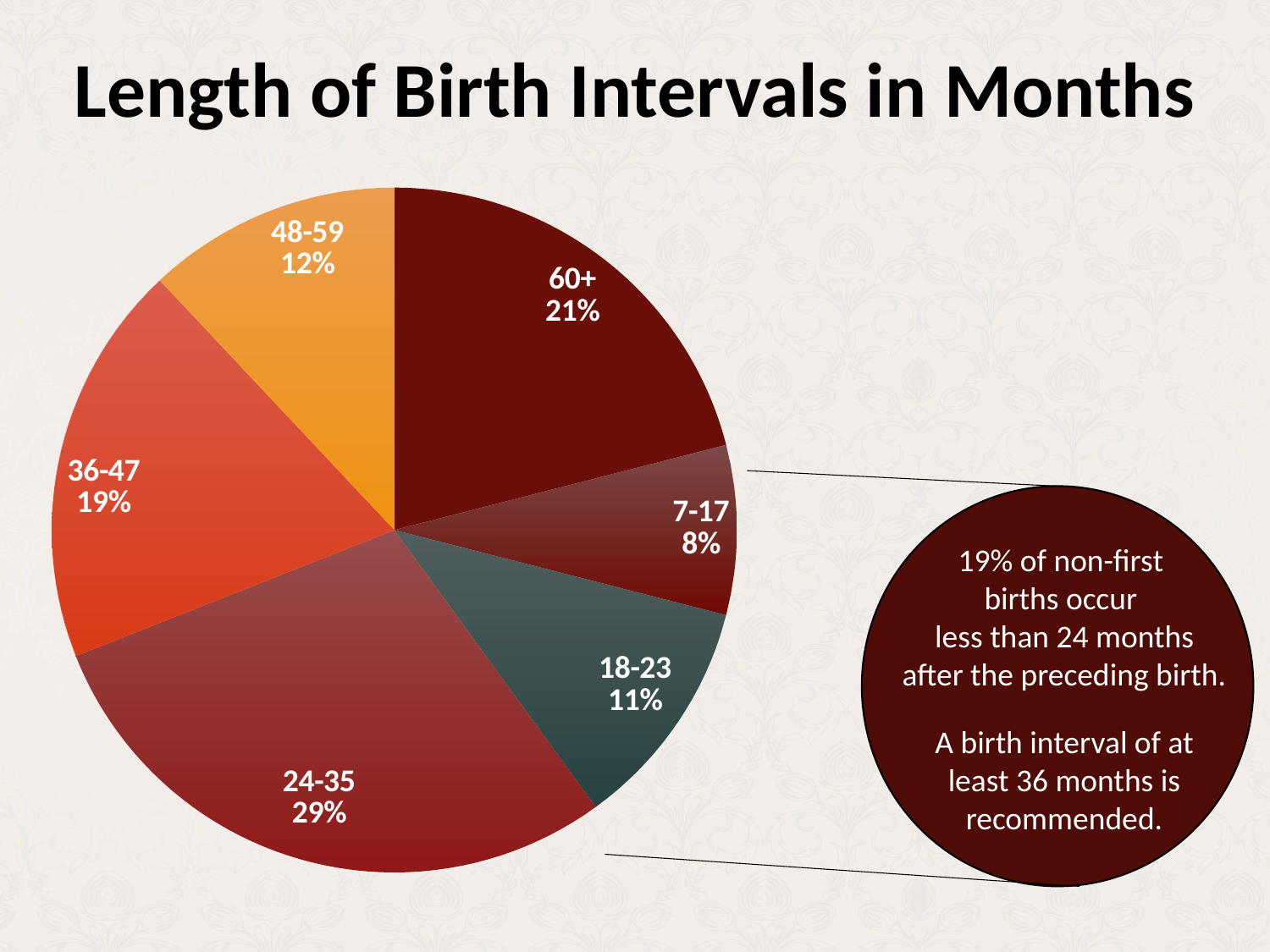

# Length of Birth Intervals in Months

### Chart

| Category | Sales |
|---|---|
| 60+ | 21.0 |
| 7-17 | 8.0 |
| 18-23 | 11.0 |
| 24-35 | 29.0 |
| 36-47 | 19.0 |
| 48-59 | 12.0 |
19% of non-first
births occur
less than 24 months after the preceding birth.
A birth interval of at least 36 months is recommended.